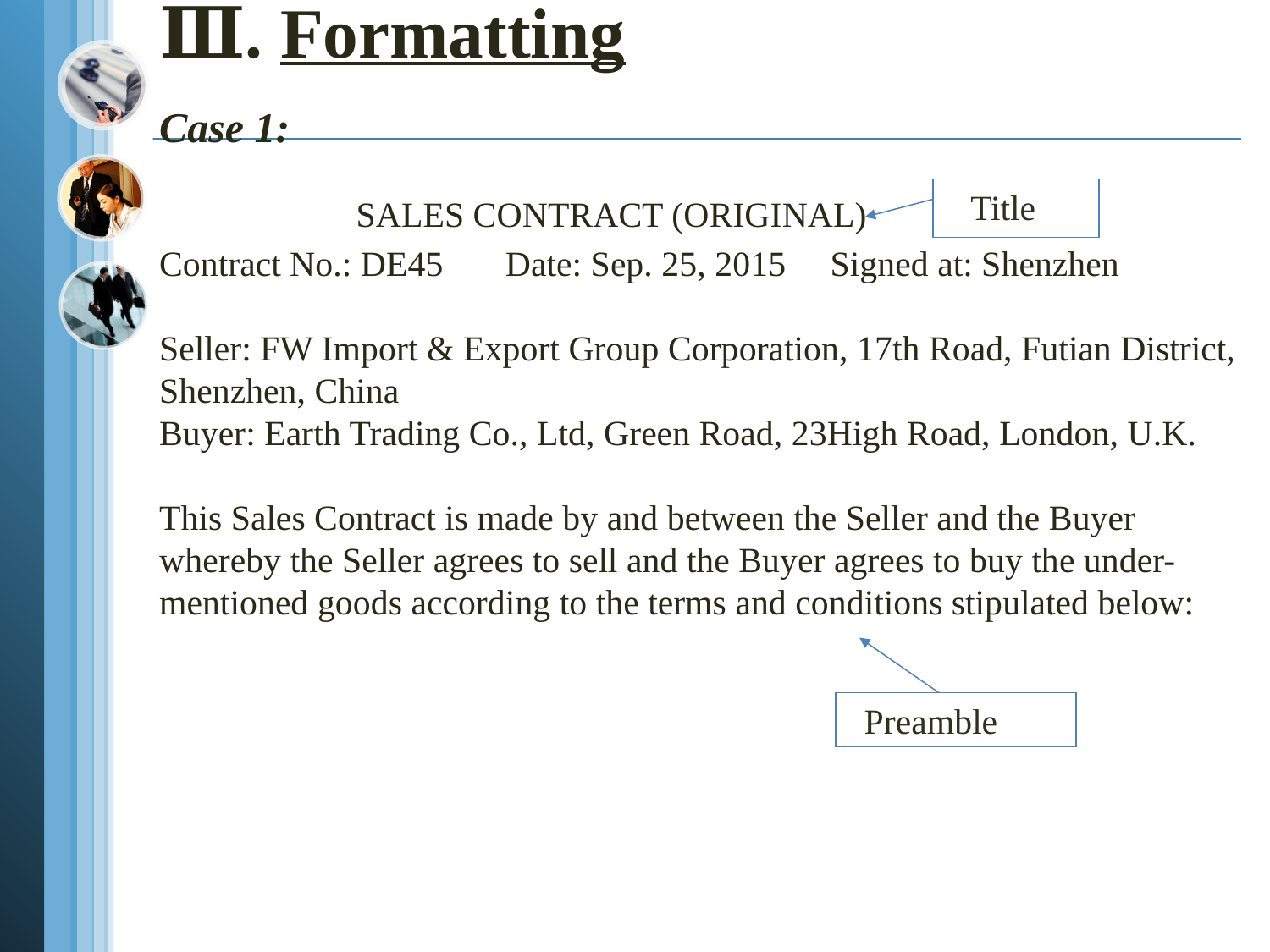

# Ⅲ. Formatting Case 1: SALES CONTRACT (ORIGINAL) Contract No.: DE45       Date: Sep. 25, 2015     Signed at: Shenzhen Seller: FW Import & Export Group Corporation, 17th Road, Futian District, Shenzhen, China Buyer: Earth Trading Co., Ltd, Green Road, 23High Road, London, U.K. This Sales Contract is made by and between the Seller and the Buyer whereby the Seller agrees to sell and the Buyer agrees to buy the under-mentioned goods according to the terms and conditions stipulated below:
 Title

Preamble